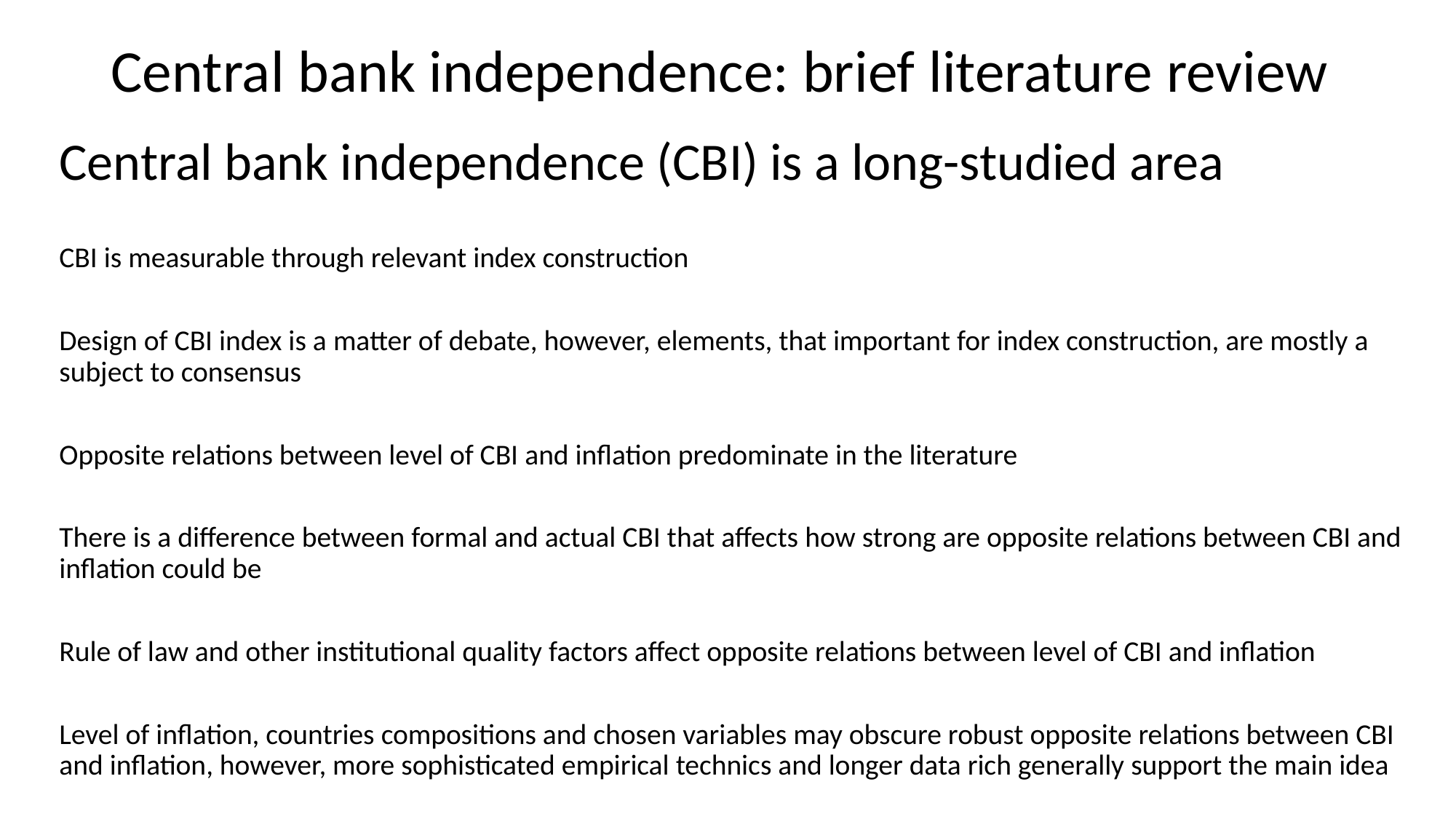

# Central bank independence: brief literature review
Central bank independence (CBI) is a long-studied area

CBI is measurable through relevant index construction

Design of CBI index is a matter of debate, however, elements, that important for index construction, are mostly a subject to consensus

Opposite relations between level of CBI and inflation predominate in the literature

There is a difference between formal and actual CBI that affects how strong are opposite relations between CBI and inflation could be

Rule of law and other institutional quality factors affect opposite relations between level of CBI and inflation

Level of inflation, countries compositions and chosen variables may obscure robust opposite relations between CBI and inflation, however, more sophisticated empirical technics and longer data rich generally support the main idea